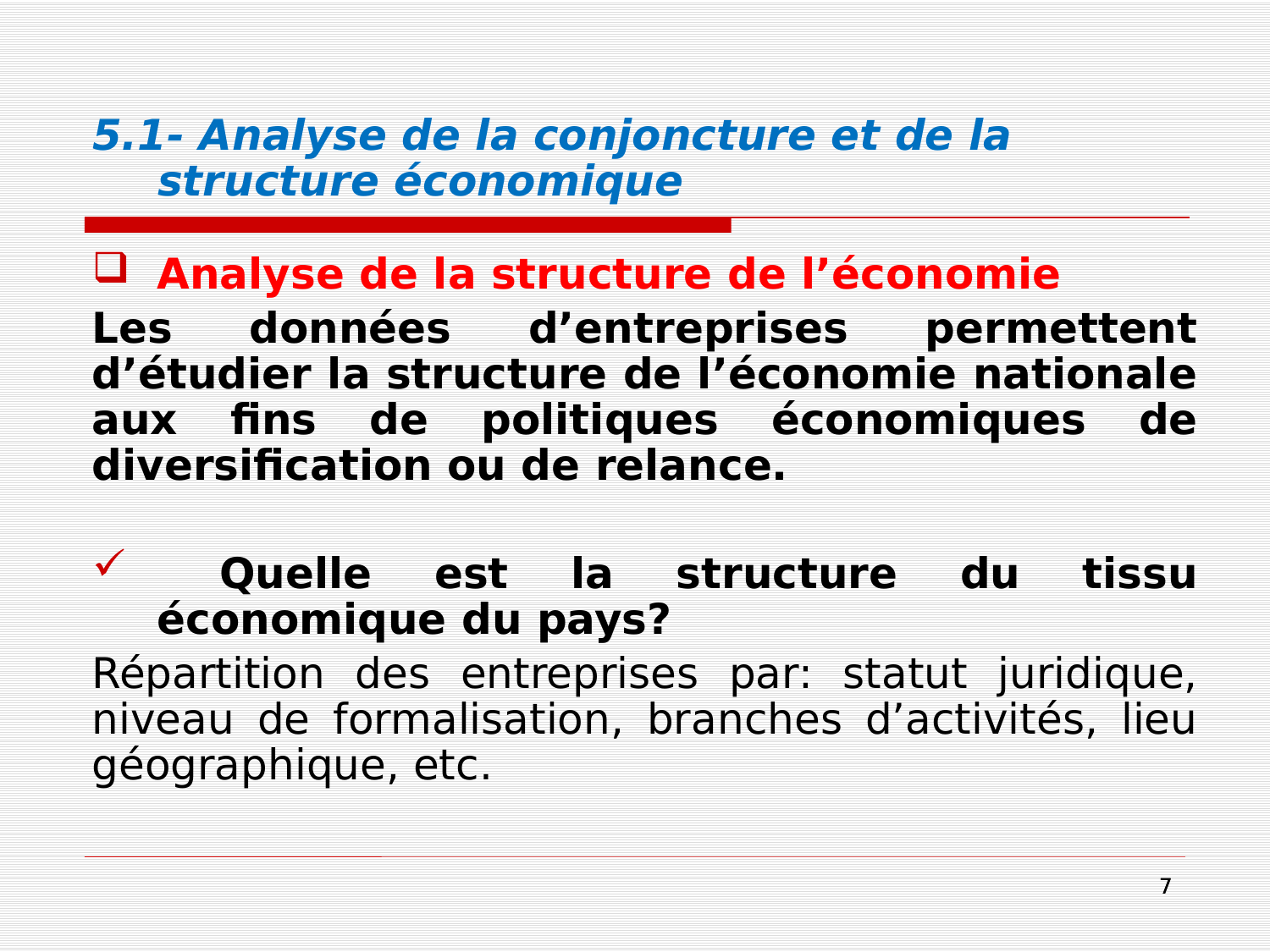

# 5.1- Analyse de la conjoncture et de la structure économique
Analyse de la structure de l’économie
Les données d’entreprises permettent d’étudier la structure de l’économie nationale aux fins de politiques économiques de diversification ou de relance.

 Quelle est la structure du tissu économique du pays?
Répartition des entreprises par: statut juridique, niveau de formalisation, branches d’activités, lieu géographique, etc.

7
7